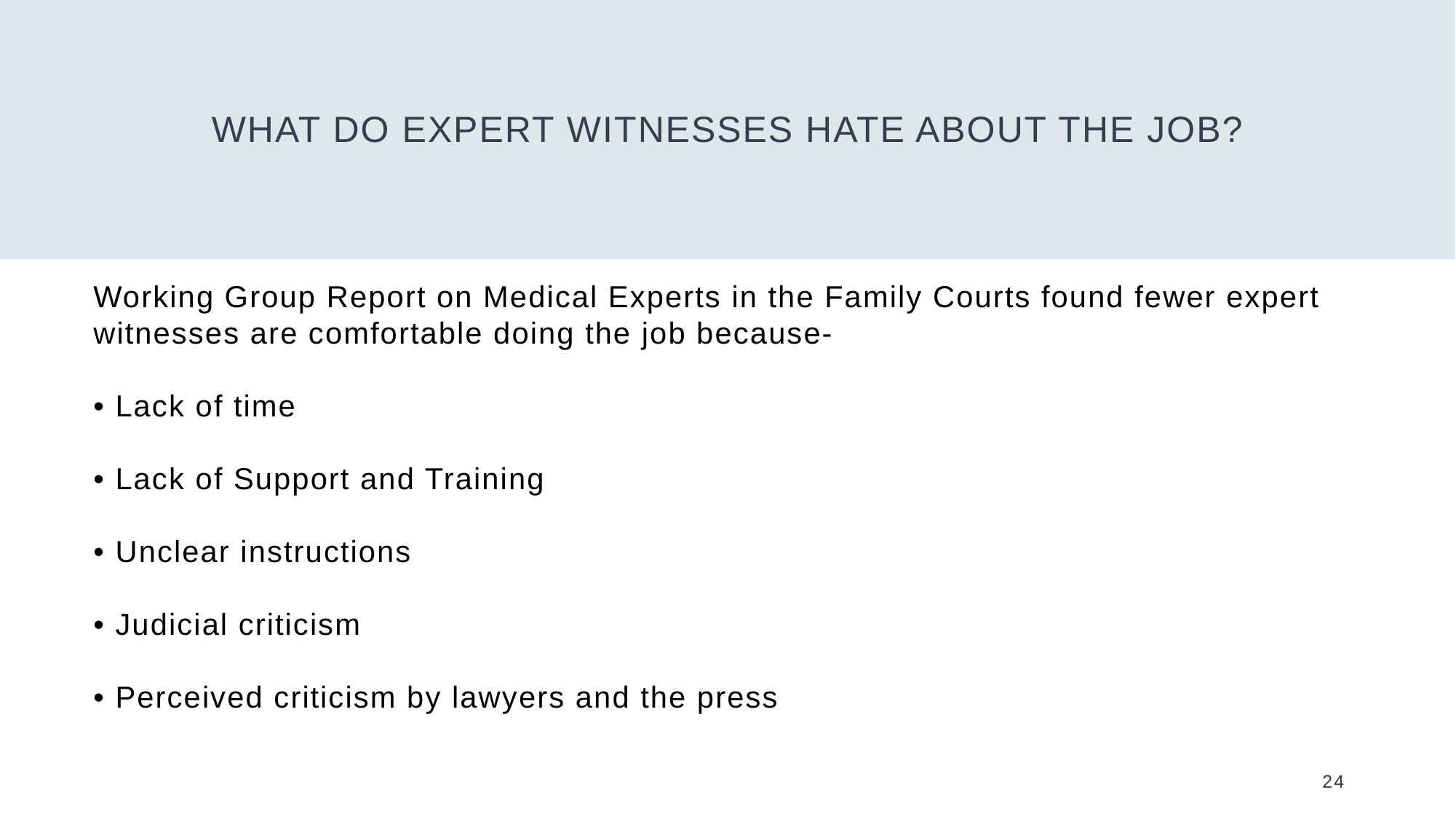

# What do Expert Witnesses hate about the job?
Working Group Report on Medical Experts in the Family Courts found fewer expert witnesses are comfortable doing the job because-

• Lack of time

• Lack of Support and Training

• Unclear instructions

• Judicial criticism

• Perceived criticism by lawyers and the press
24